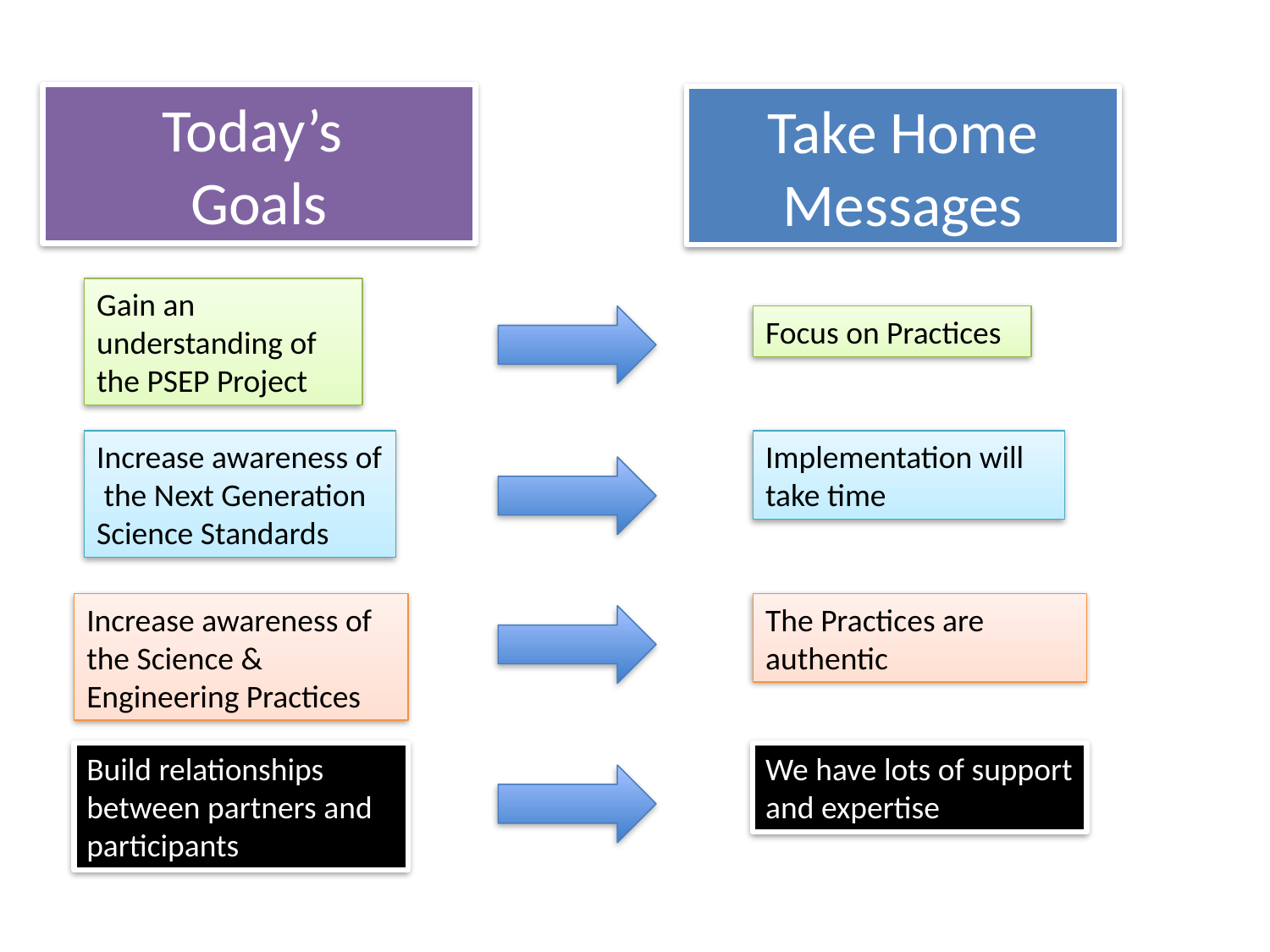

# Today’s Goals
Take Home Messages
Gain an understanding of the PSEP Project

Focus on Practices
Increase awareness of  the Next Generation Science Standards
Implementation will take time

Increase awareness of the Science & Engineering Practices
The Practices are authentic

Build relationships between partners and participants
We have lots of support and expertise